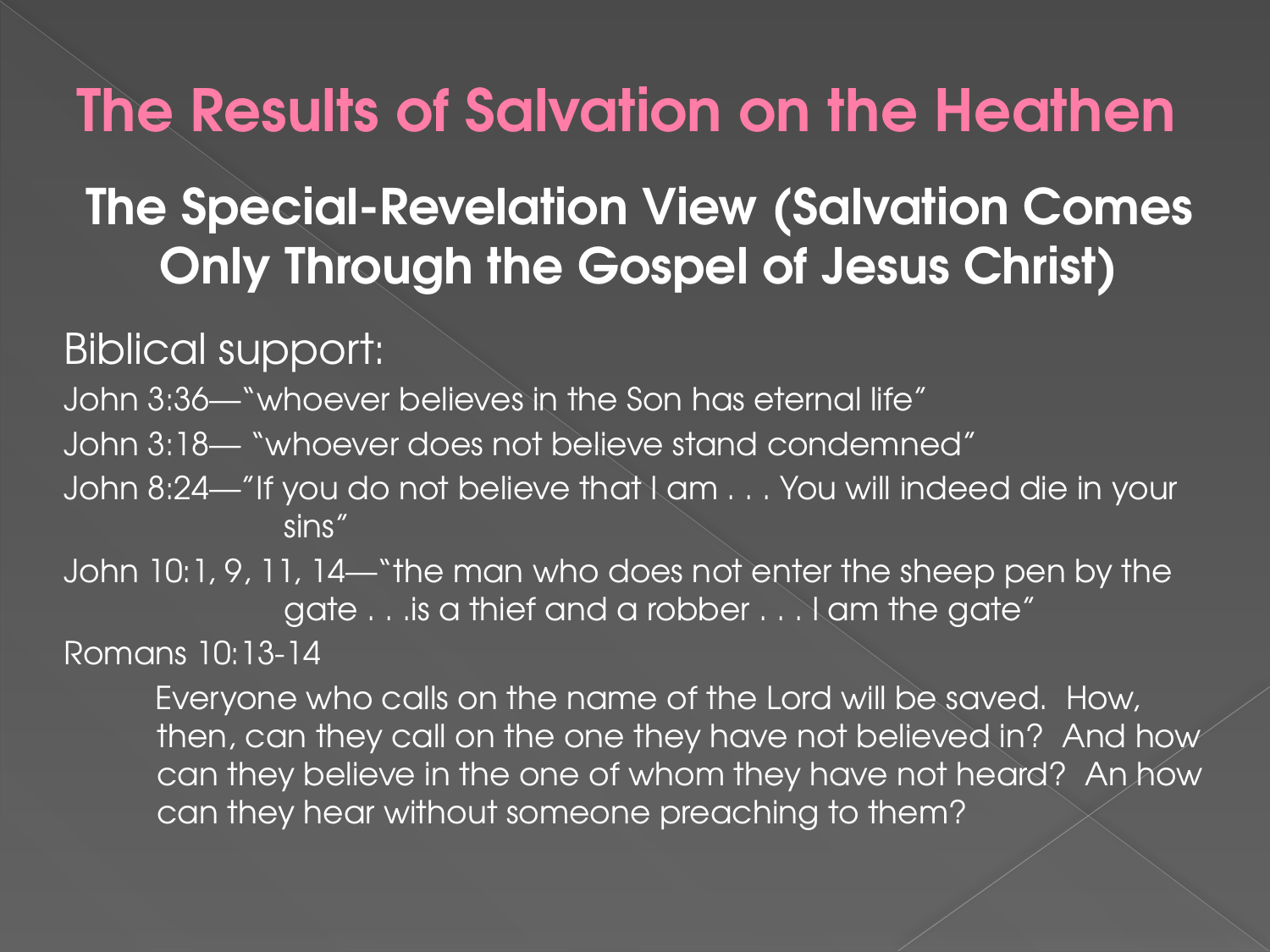

# The Results of Salvation on the Heathen
The Special-Revelation View (Salvation Comes Only Through the Gospel of Jesus Christ)

Biblical support:
John 3:36—“whoever believes in the Son has eternal life”
John 3:18— “whoever does not believe stand condemned”
John 8:24—”If you do not believe that I am . . . You will indeed die in your sins”
John 10:1, 9, 11, 14—“the man who does not enter the sheep pen by the gate . . .is a thief and a robber . . . I am the gate”
Romans 10:13-14
Everyone who calls on the name of the Lord will be saved.  How, then, can they call on the one they have not believed in?  And how can they believe in the one of whom they have not heard?  An how can they hear without someone preaching to them?